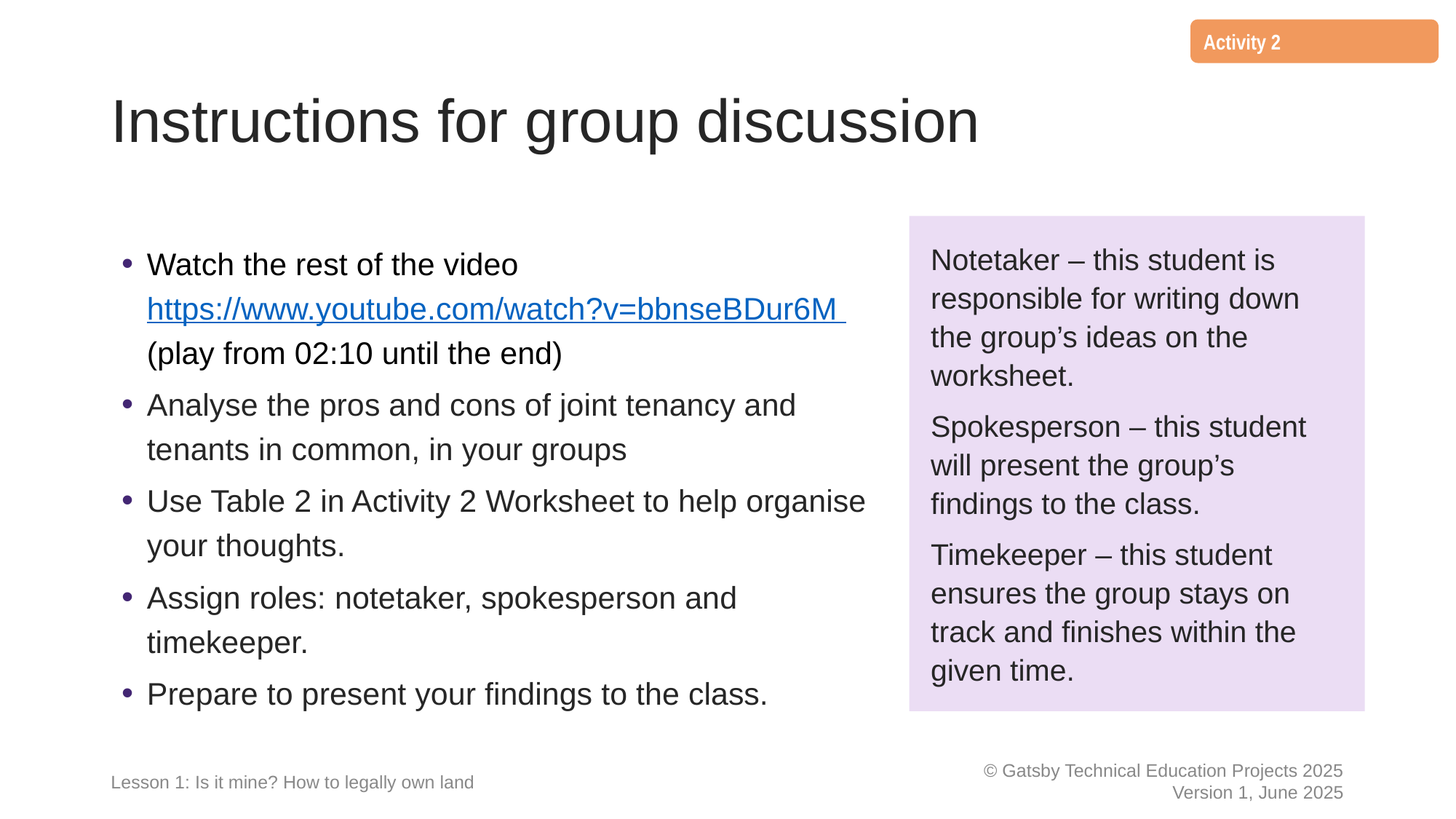

Activity 2
# Instructions for group discussion
Notetaker – this student is responsible for writing down the group’s ideas on the worksheet.
Spokesperson – this student will present the group’s findings to the class.
Timekeeper – this student ensures the group stays on track and finishes within the given time.
Watch the rest of the video https://www.youtube.com/watch?v=bbnseBDur6M
(play from 02:10 until the end)
Analyse the pros and cons of joint tenancy and tenants in common, in your groups
Use Table 2 in Activity 2 Worksheet to help organise your thoughts.
Assign roles: notetaker, spokesperson and timekeeper.
Prepare to present your findings to the class.
Lesson 1: Is it mine? How to legally own land